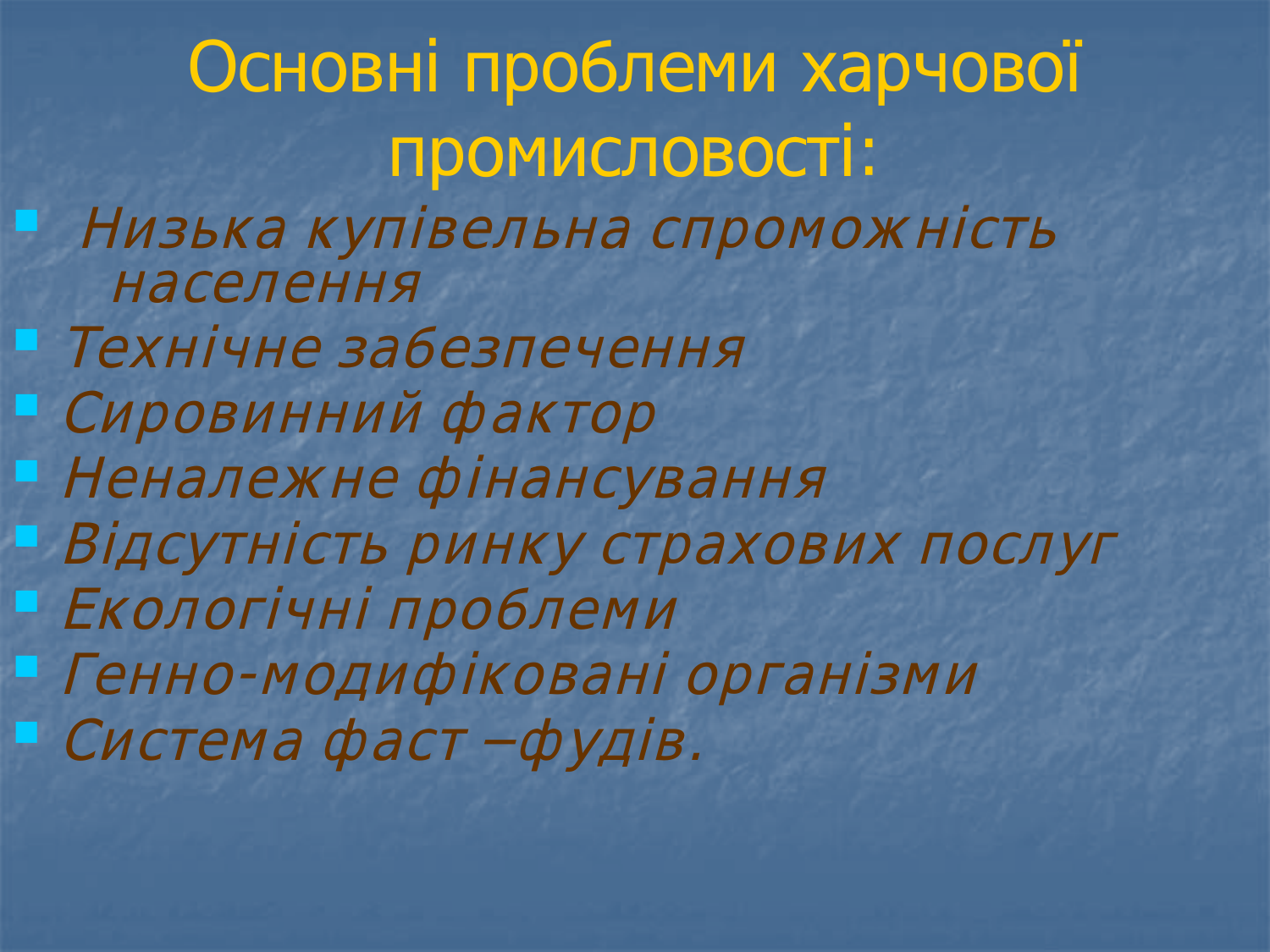

# Основні проблеми харчової промисловості:
 Низька купівельна спроможність        населення
Технічне забезпечення
Сировинний фактор
Неналежне фінансування
Відсутність ринку страхових послуг
Екологічні проблеми
Генно-модифіковані організми
Система фаст –фудів.